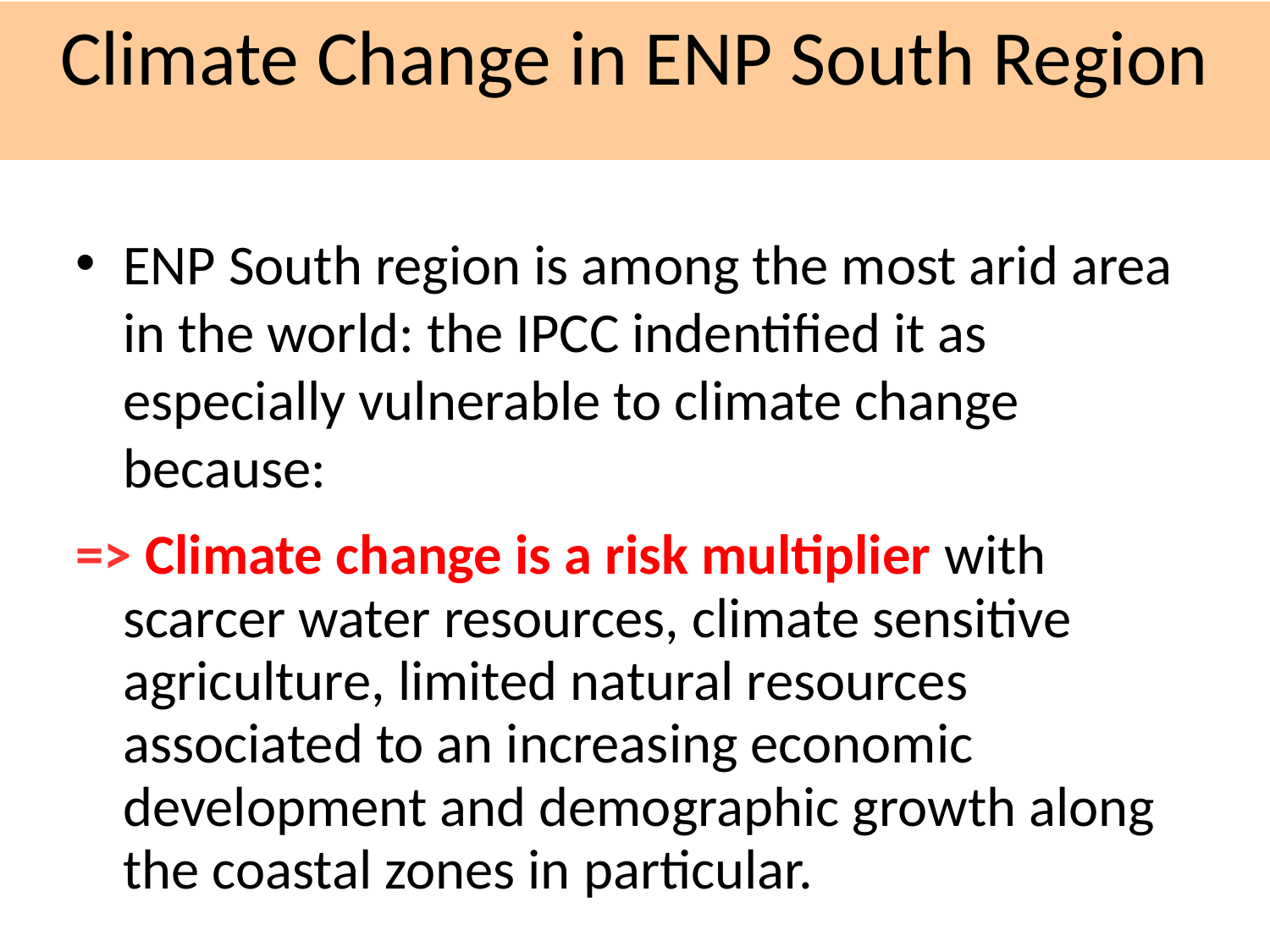

Climate Change in ENP South Region
ENP South region is among the most arid area in the world: the IPCC indentified it as especially vulnerable to climate change because:
=> Climate change is a risk multiplier with scarcer water resources, climate sensitive agriculture, limited natural resources associated to an increasing economic development and demographic growth along the coastal zones in particular.